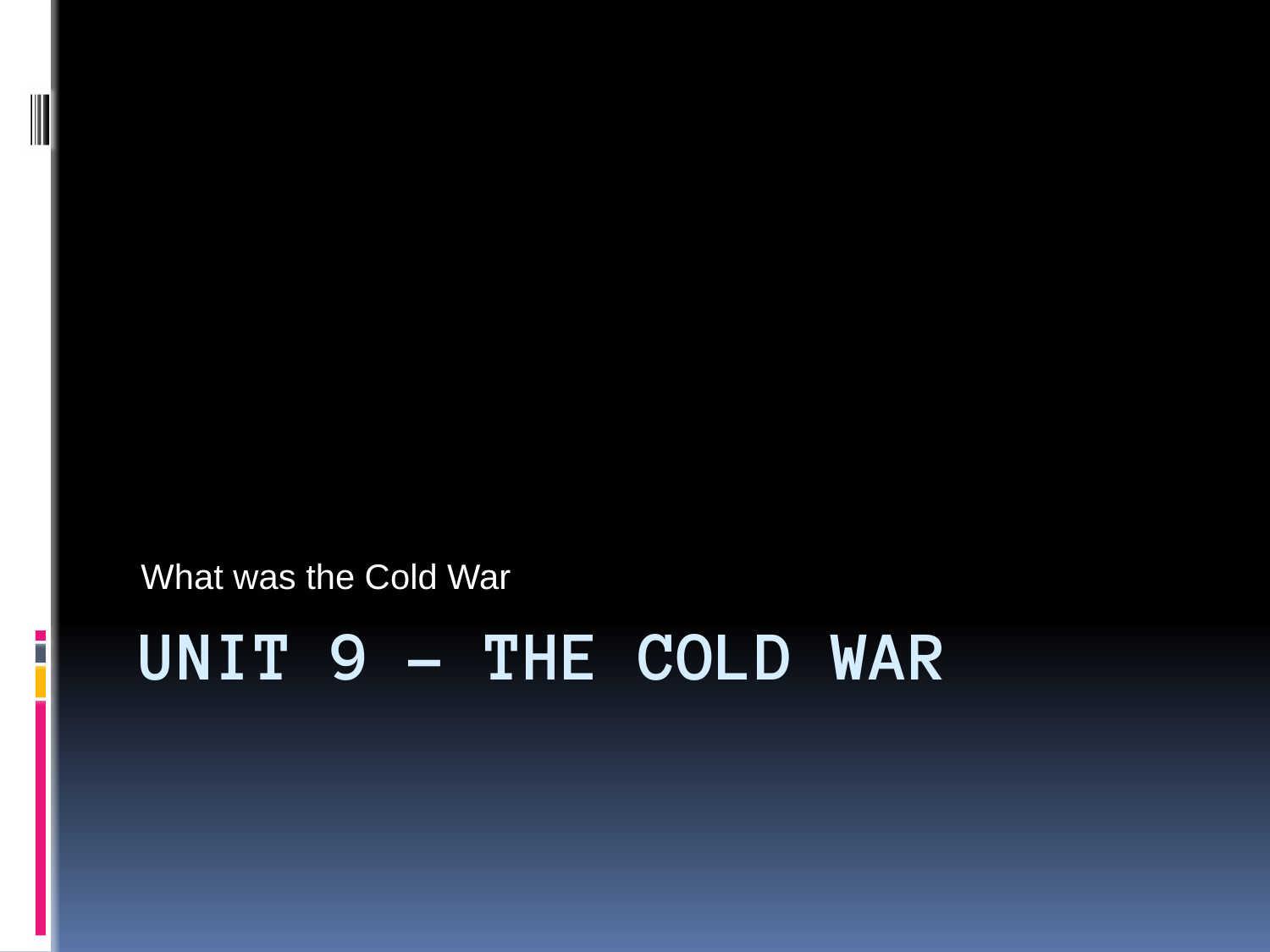

What was the Cold War
# Unit 9 – The Cold War